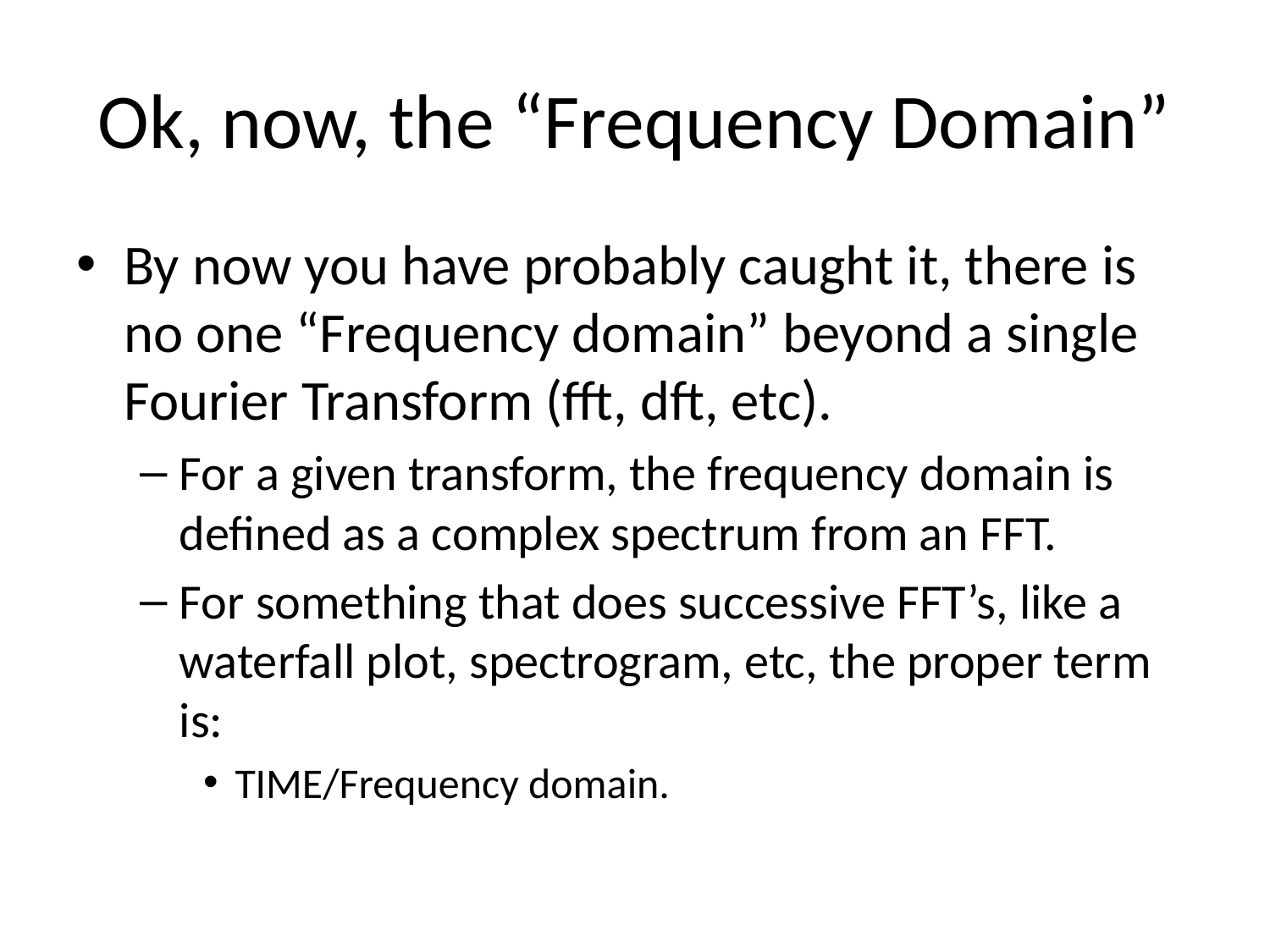

# Ok, now, the “Frequency Domain”
By now you have probably caught it, there is no one “Frequency domain” beyond a single Fourier Transform (fft, dft, etc).
For a given transform, the frequency domain is defined as a complex spectrum from an FFT.
For something that does successive FFT’s, like a waterfall plot, spectrogram, etc, the proper term is:
TIME/Frequency domain.